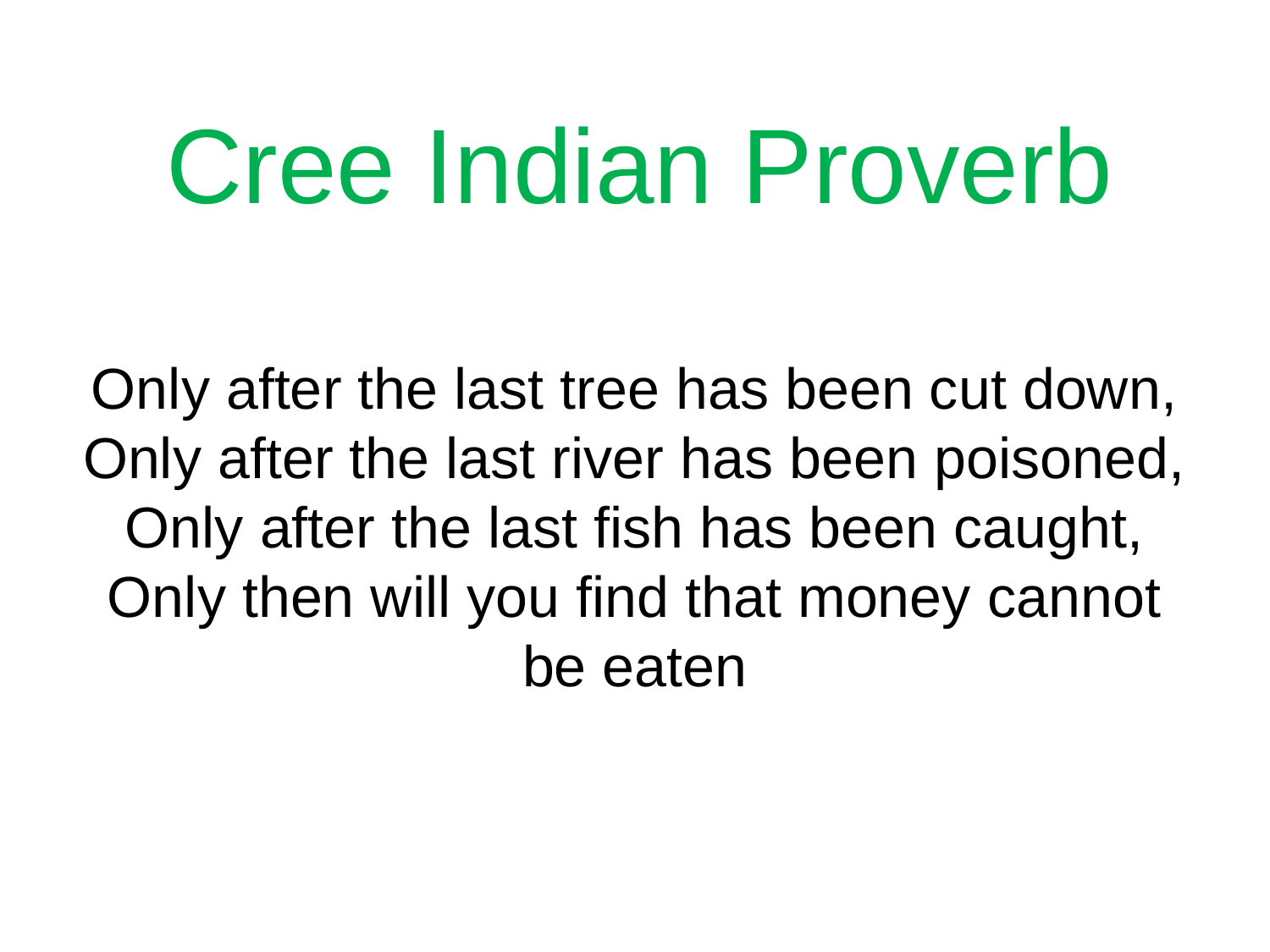

Cree Indian Proverb
# Only after the last tree has been cut down, Only after the last river has been poisoned, Only after the last fish has been caught, Only then will you find that money cannot be eaten